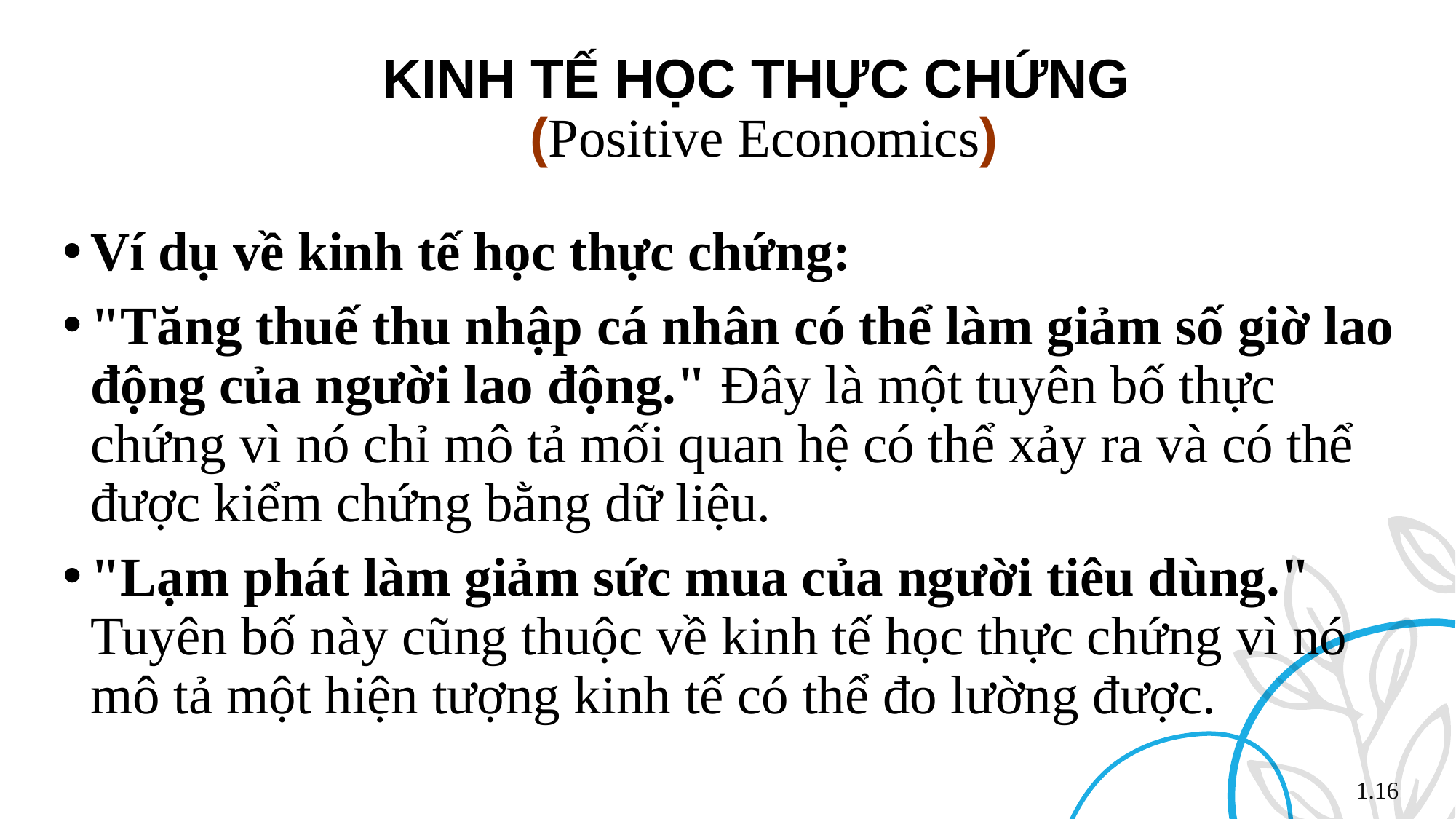

KINH TẾ HỌC THỰC CHỨNG
(Positive Economics)
Ví dụ về kinh tế học thực chứng:
"Tăng thuế thu nhập cá nhân có thể làm giảm số giờ lao động của người lao động." Đây là một tuyên bố thực chứng vì nó chỉ mô tả mối quan hệ có thể xảy ra và có thể được kiểm chứng bằng dữ liệu.
"Lạm phát làm giảm sức mua của người tiêu dùng." Tuyên bố này cũng thuộc về kinh tế học thực chứng vì nó mô tả một hiện tượng kinh tế có thể đo lường được.

1.16